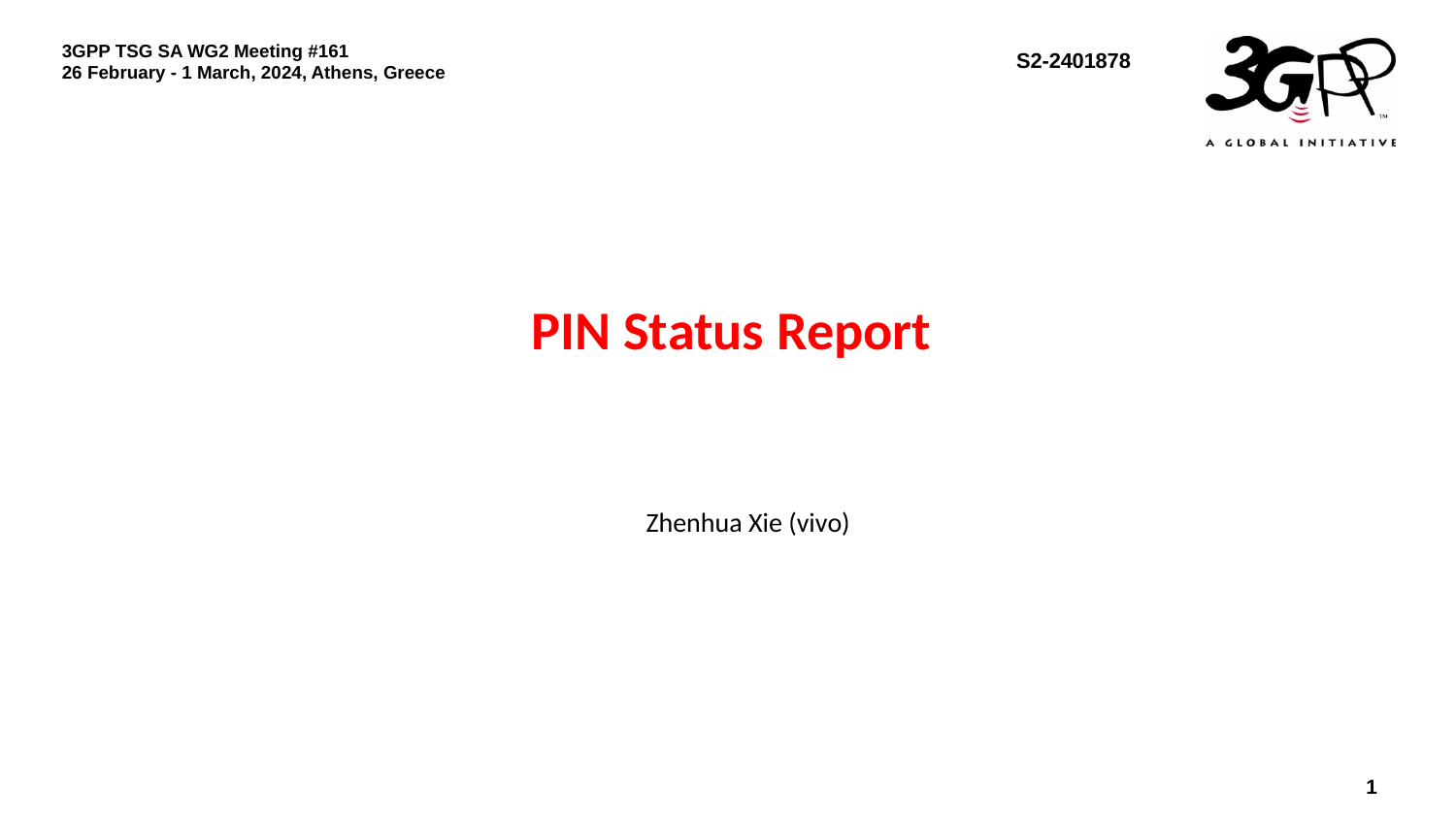

# PIN Status Report
Zhenhua Xie (vivo)